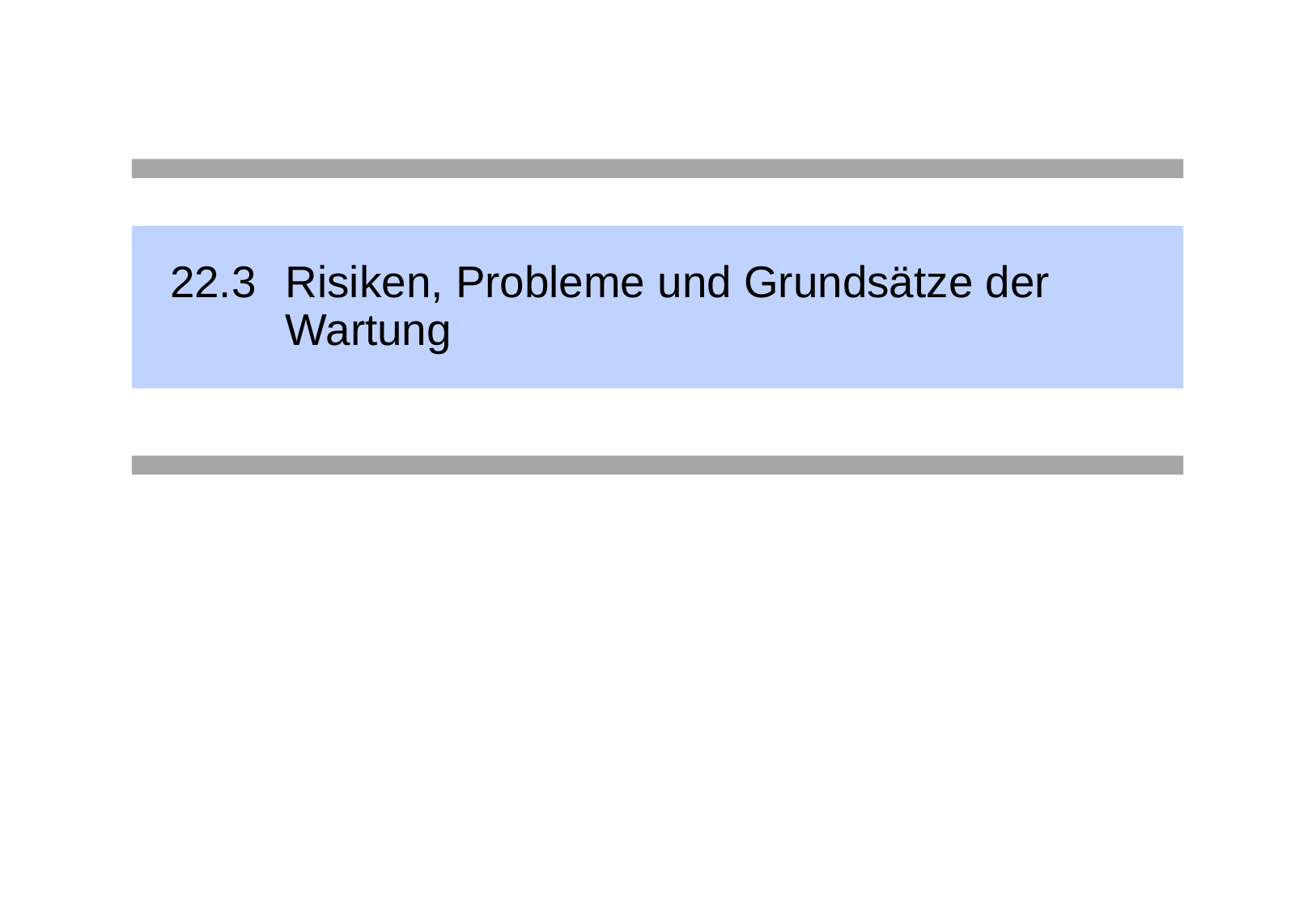

# 22.3	Risiken, Probleme und Grundsätze der Wartung